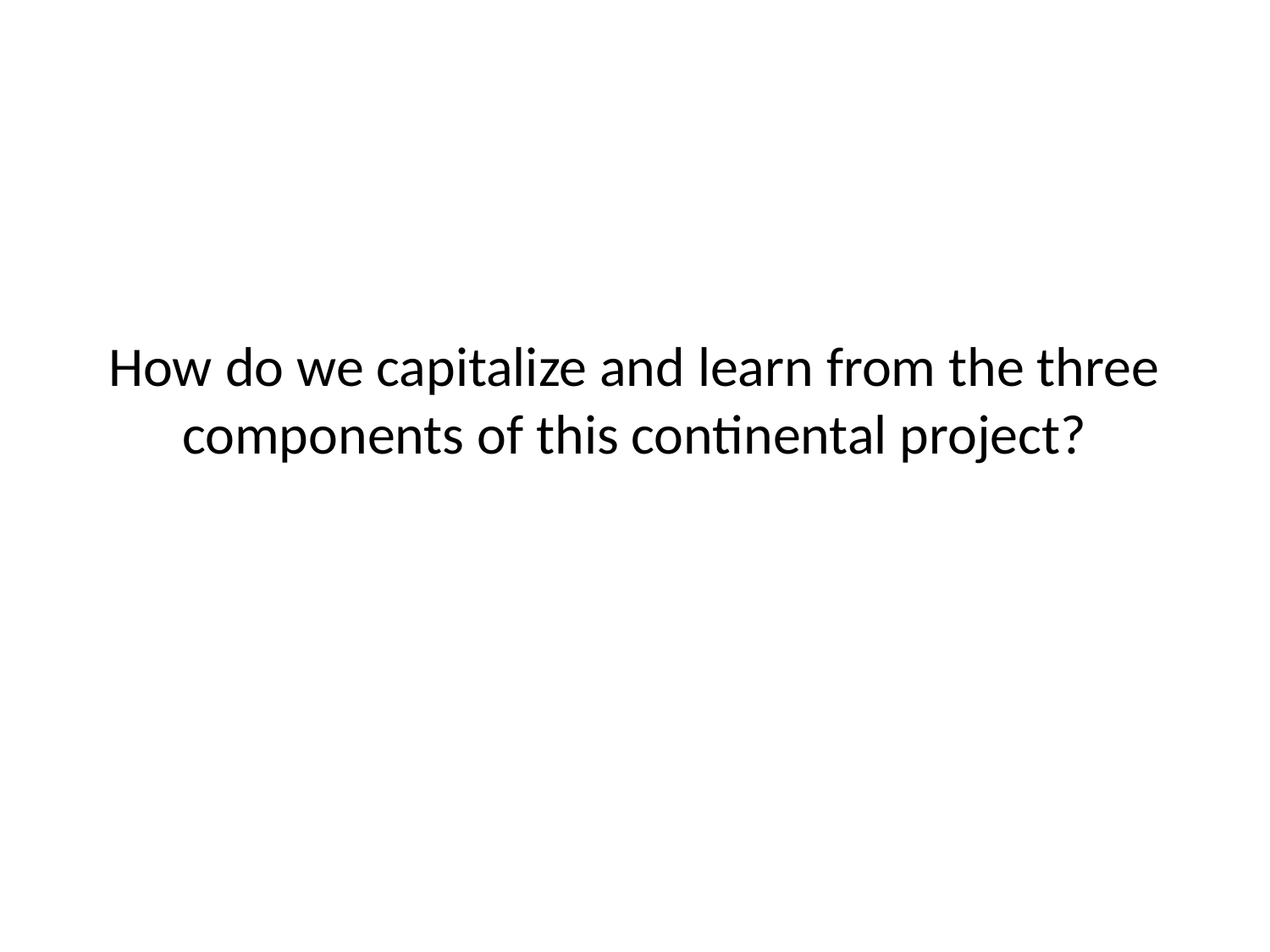

# How do we capitalize and learn from the three components of this continental project?